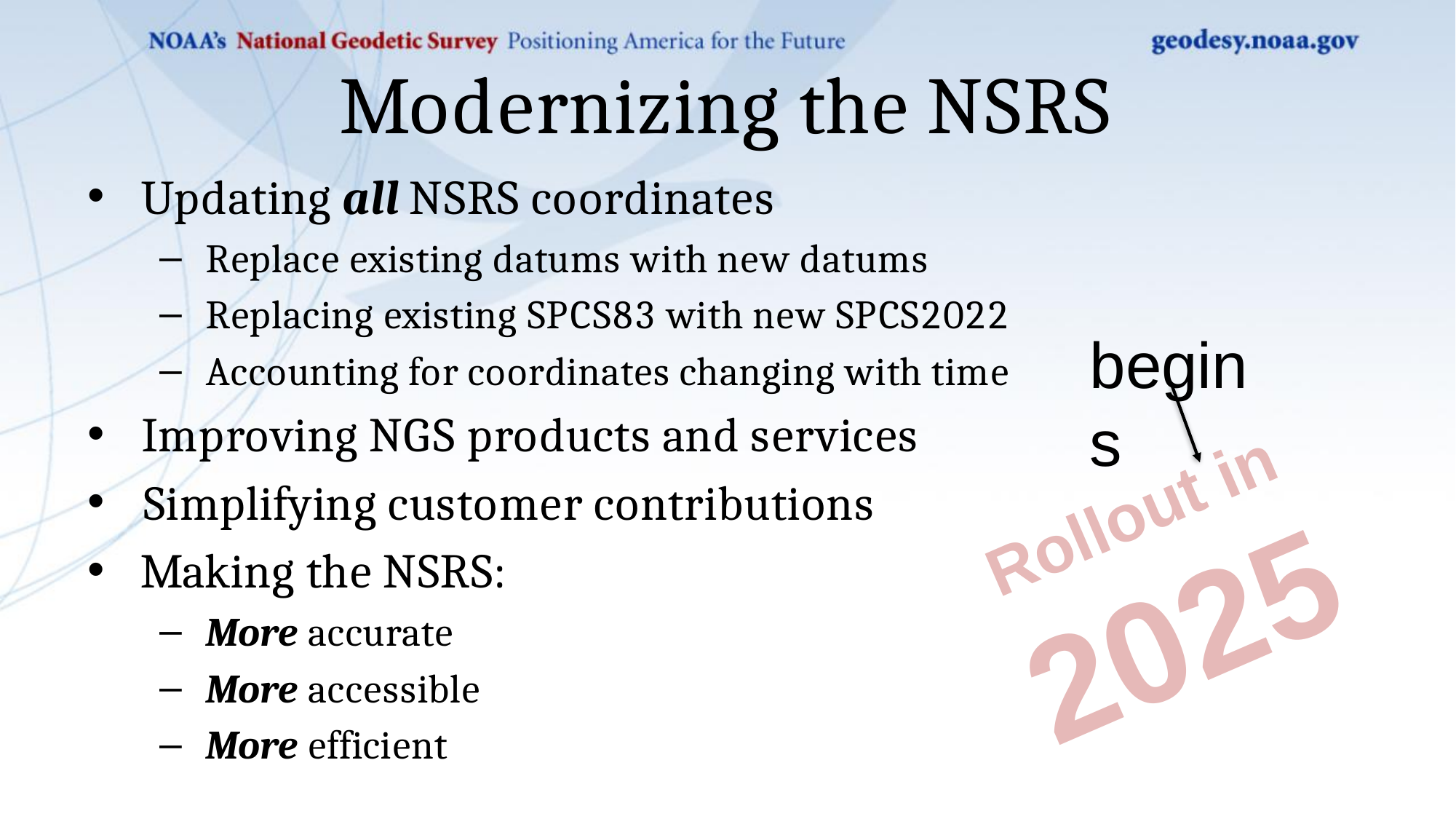

# Modernizing the NSRS
Updating all NSRS coordinates
Replace existing datums with new datums
Replacing existing SPCS83 with new SPCS2022
Accounting for coordinates changing with time
Improving NGS products and services
Simplifying customer contributions
Making the NSRS:
More accurate
More accessible
More efficient
begins
Rollout in
2025